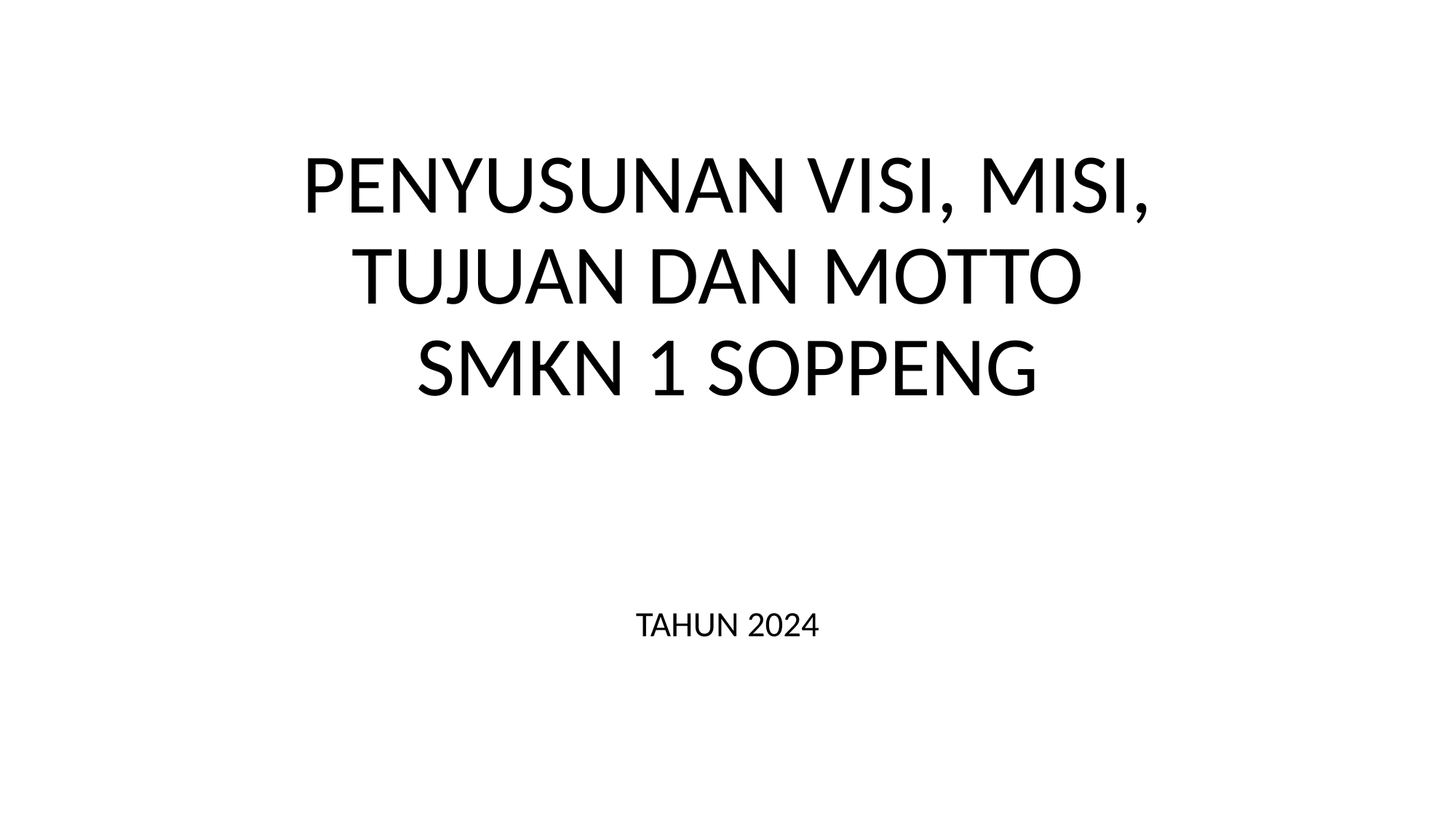

# PENYUSUNAN VISI, MISI, TUJUAN DAN MOTTO SMKN 1 SOPPENG
TAHUN 2024